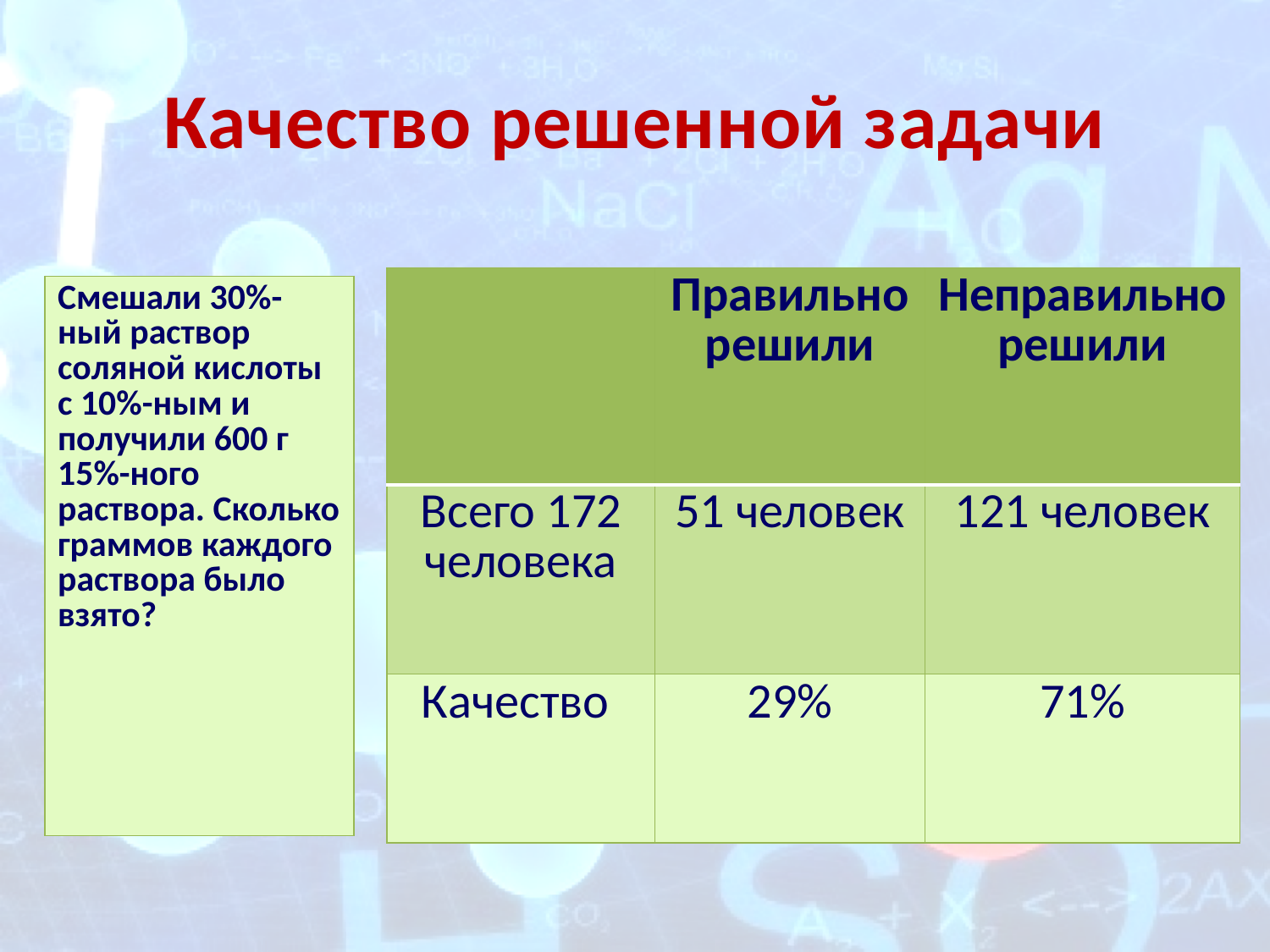

# Качество решенной задачи
|  | Правильно решили | Неправильно решили |
| --- | --- | --- |
| Всего 172 человека | 51 человек | 121 человек |
| Качество | 29% | 71% |
| Смешали 30%-ный раствор соляной кислоты с 10%-ным и получили 600 г 15%-ного раствора. Сколько граммов каждого раствора было взято? |
| --- |